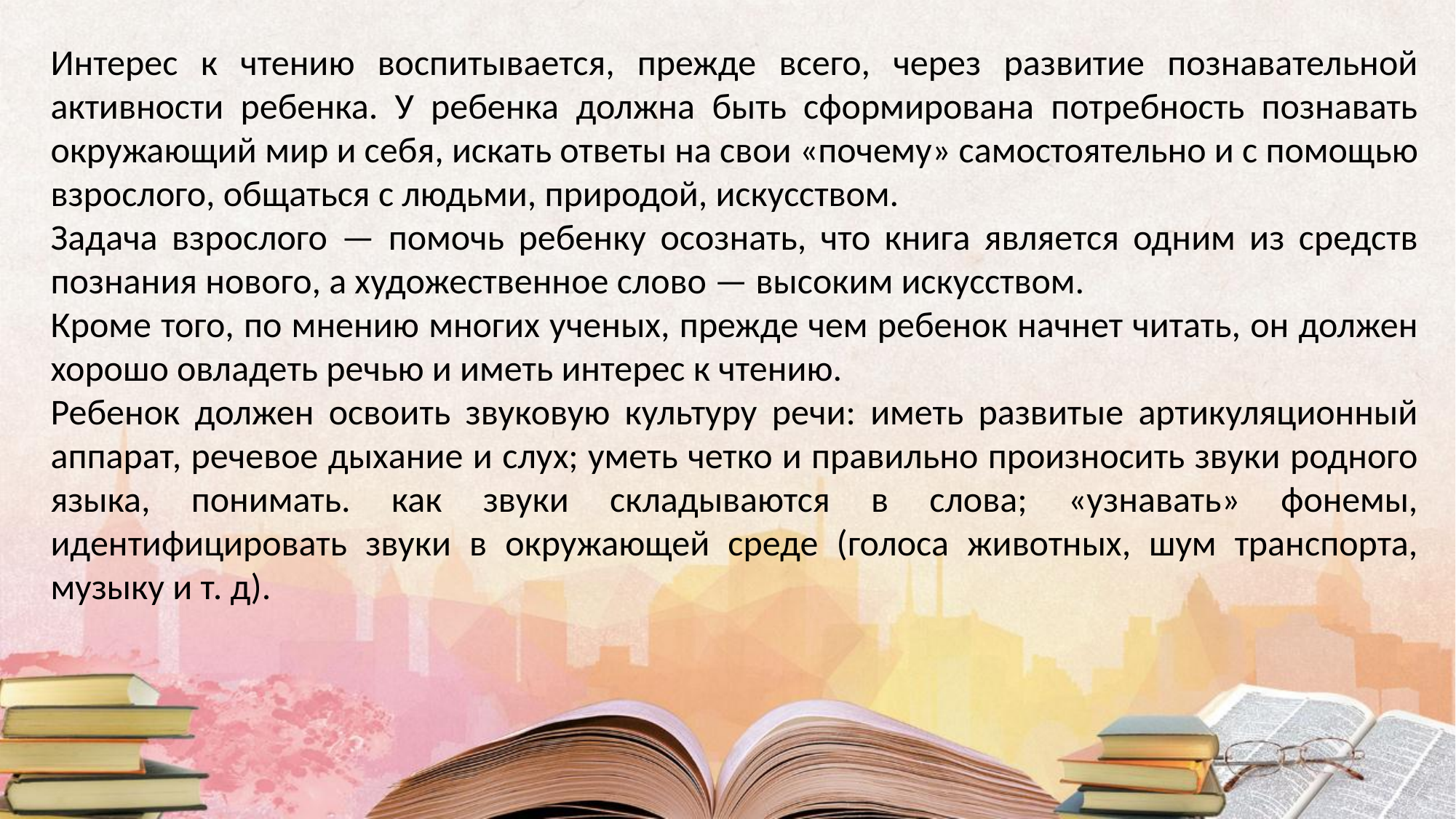

Интерес к чтению воспитывается, прежде всего, через развитие познавательной активности ребенка. У ребенка должна быть сформирована потребность познавать окружающий мир и себя, искать ответы на свои «почему» самостоятельно и с помощью взрослого, общаться с людьми, природой, искусством.
Задача взрослого — помочь ребенку осознать, что книга является одним из средств познания нового, а художественное слово — высоким искусством.
Кроме того, по мнению многих ученых, прежде чем ребенок начнет читать, он должен хорошо овладеть речью и иметь интерес к чтению.
Ребенок должен освоить звуковую культуру речи: иметь развитые артикуляционный аппарат, речевое дыхание и слух; уметь четко и правильно произносить звуки родного языка, понимать. как звуки складываются в слова; «узнавать» фонемы, идентифицировать звуки в окружающей среде (голоса животных, шум транспорта, музыку и т. д).